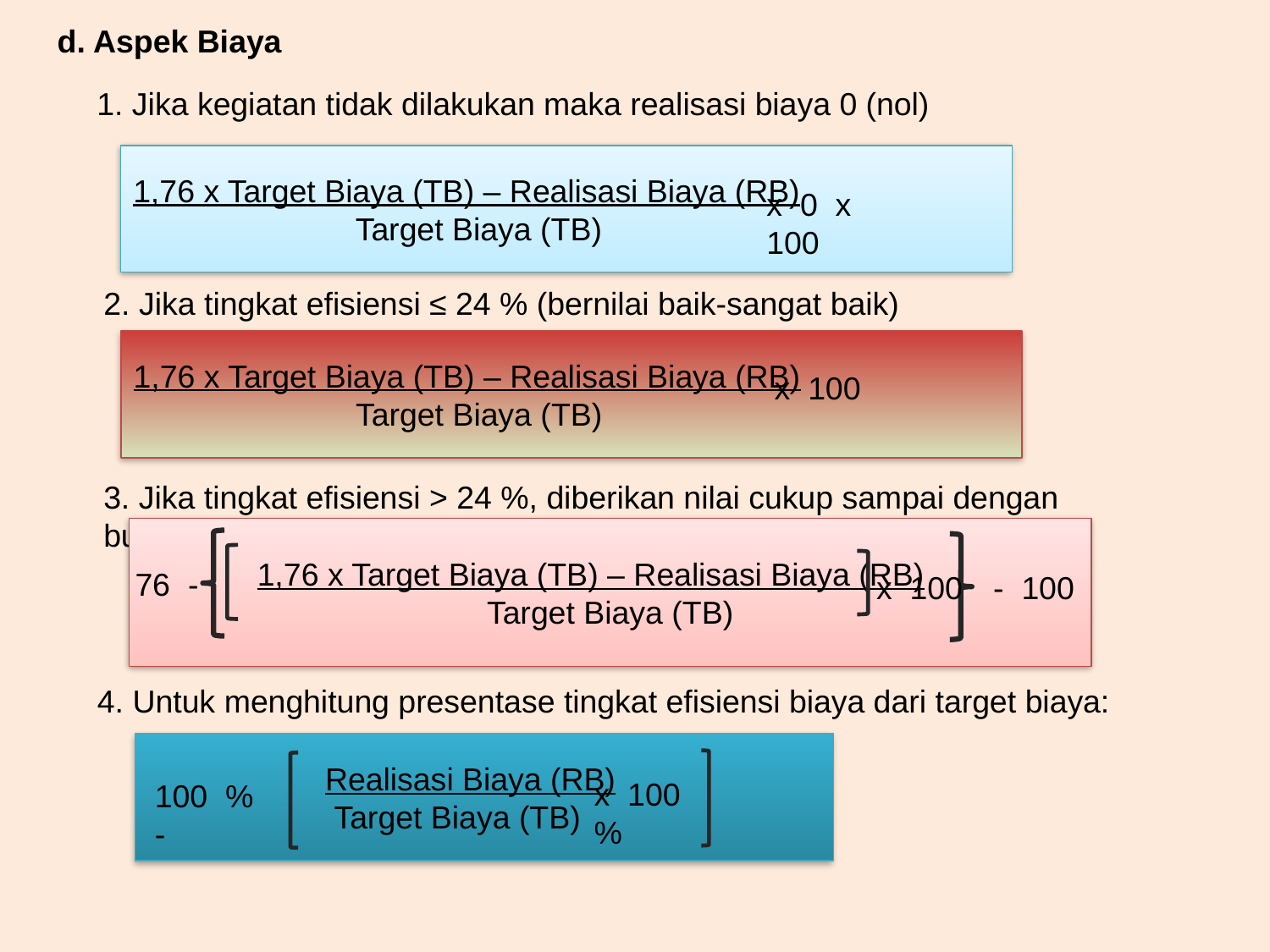

d. Aspek Biaya
1. Jika kegiatan tidak dilakukan maka realisasi biaya 0 (nol)
1,76 x Target Biaya (TB) – Realisasi Biaya (RB)
                         Target Biaya (TB)
x  0  x  100
2. Jika tingkat efisiensi ≤ 24 % (bernilai baik-sangat baik)
1,76 x Target Biaya (TB) – Realisasi Biaya (RB)
                         Target Biaya (TB)
x  100
3. Jika tingkat efisiensi > 24 %, diberikan nilai cukup sampai dengan buruk.
             1,76 x Target Biaya (TB) – Realisasi Biaya (RB)
Target Biaya (TB)

76  -
-  100
x  100
4. Untuk menghitung presentase tingkat efisiensi biaya dari target biaya:
                    Realisasi Biaya (RB)
                     Target Biaya (TB)

x  100 %
100  %  -